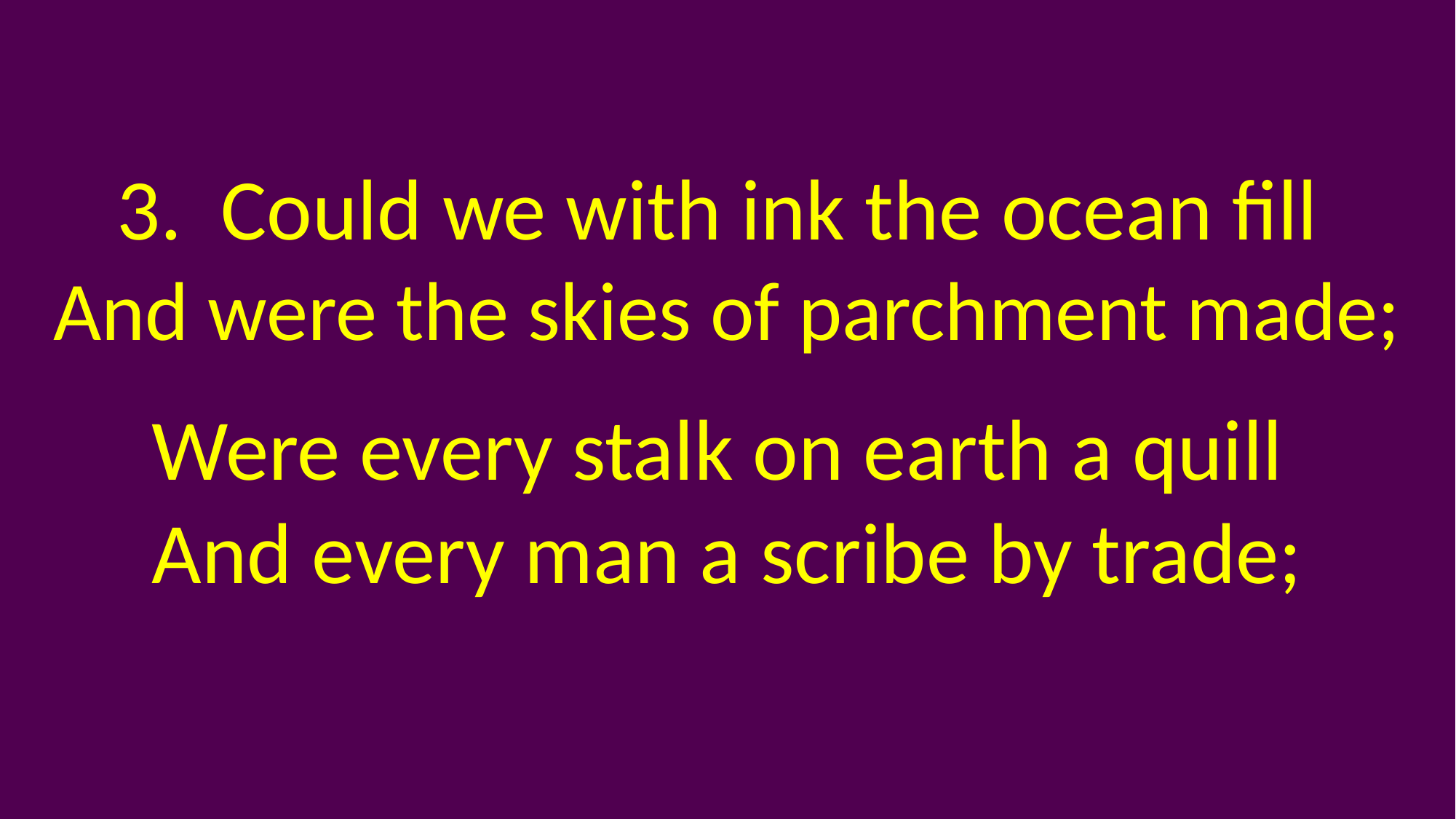

3.  Could we with ink the ocean fill
And were the skies of parchment made;
Were every stalk on earth a quill
And every man a scribe by trade;